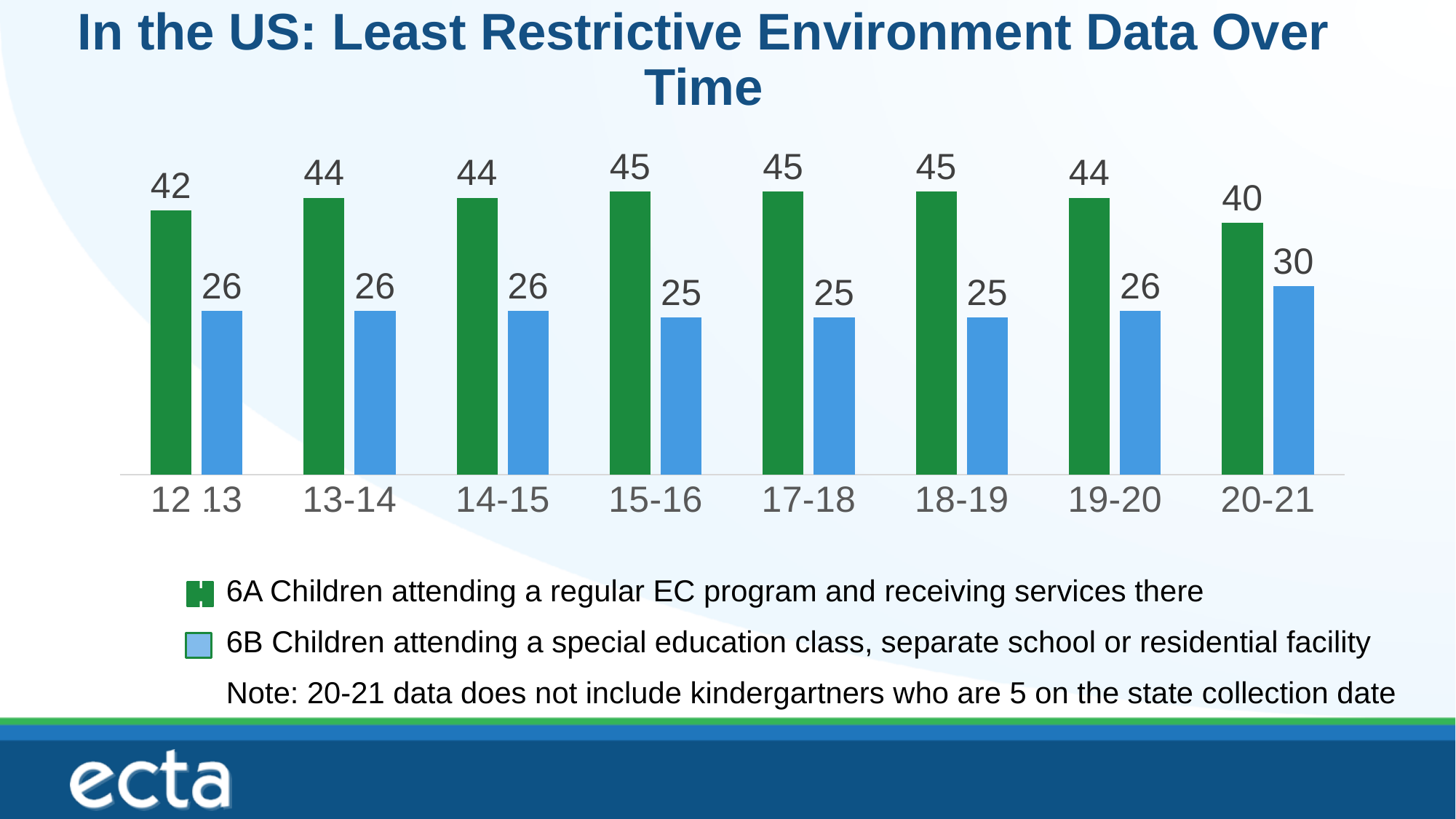

# In the US: Least Restrictive Environment Data Over Time

### Chart

| Category | 6a | 6b |
|---|---|---|
| 12 13 | 42.0 | 26.0 |
| 13-14 | 44.0 | 26.0 |
| 14-15 | 44.0 | 26.0 |
| 15-16 | 45.0 | 25.0 |
| 17-18 | 45.0 | 25.0 |
| 18-19 | 45.0 | 25.0 |
| 19-20 | 44.0 | 26.0 |
| 20-21 | 40.0 | 30.0 |
6A Children attending a regular EC program and receiving services there

6B Children attending a special education class, separate school or residential facility

Note: 20-21 data does not include kindergartners who are 5 on the state collection date
yellow